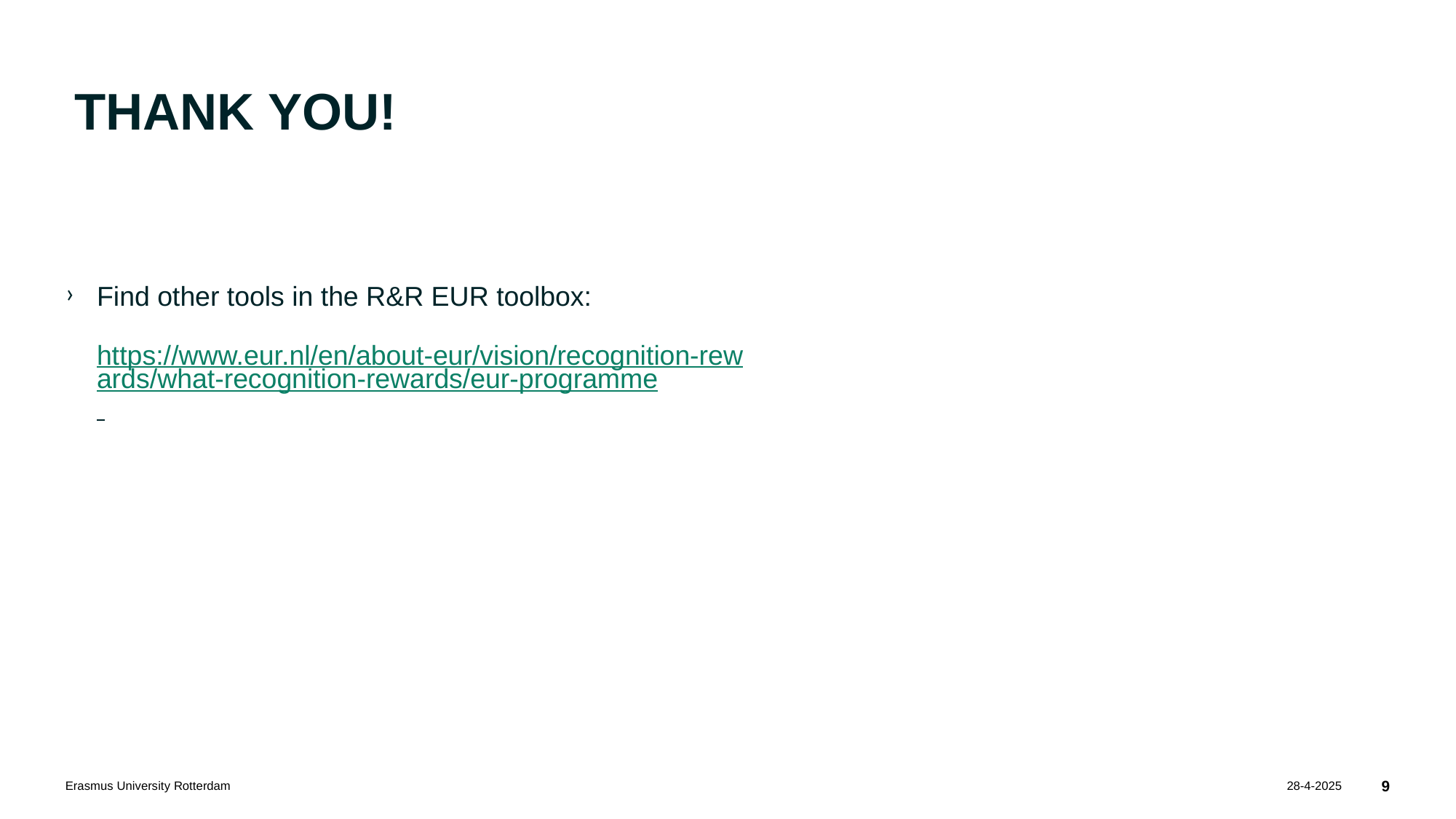

THANK YOU!

Find other tools in the R&R EUR toolbox:
https://www.eur.nl/en/about-eur/vision/recognition-rewards/what-recognition-rewards/eur-programme

Erasmus University Rotterdam
28-4-2025
9